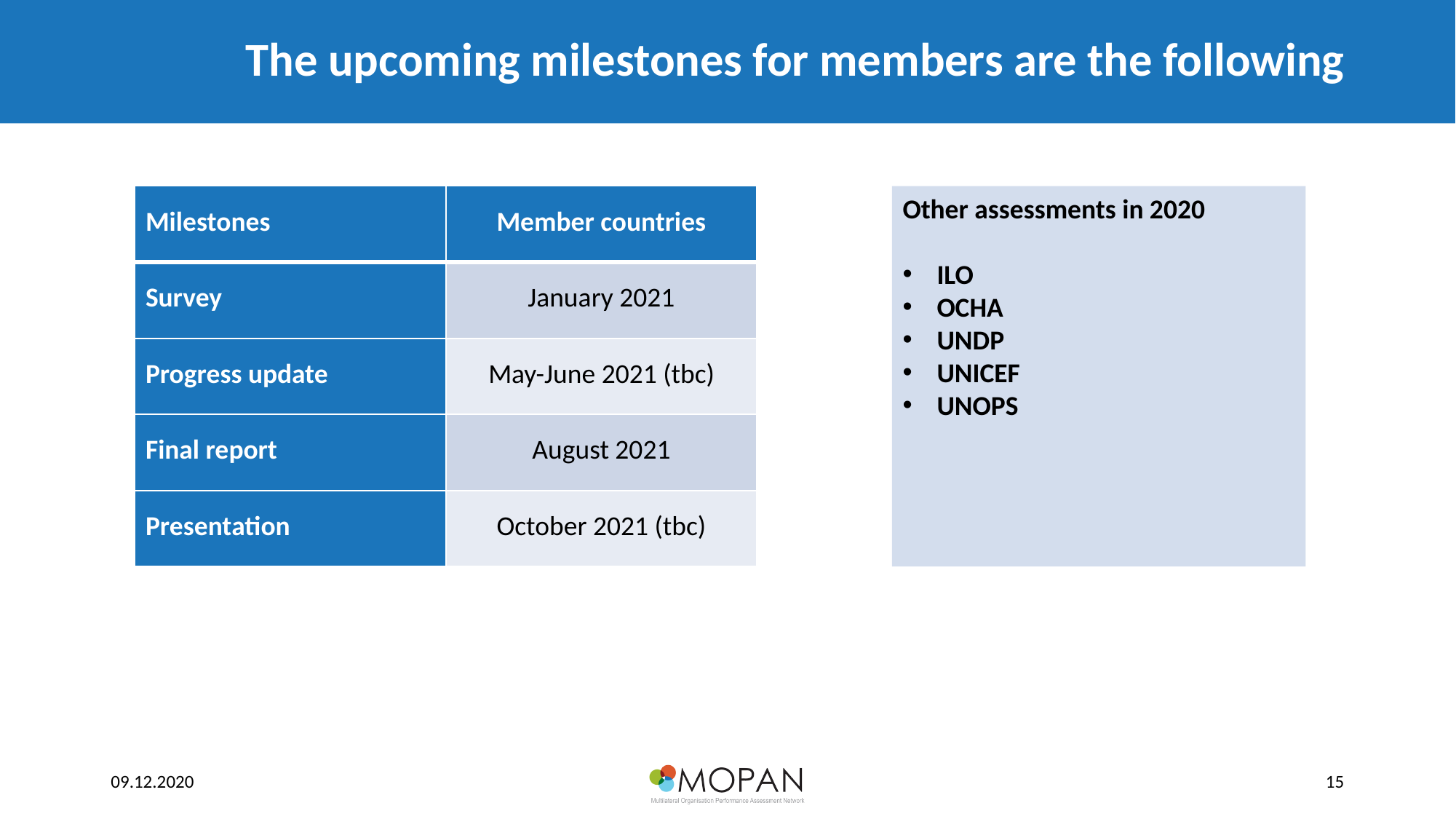

# The upcoming milestones for members are the following
| Milestones | Member countries |
| --- | --- |
| Survey | January 2021 |
| Progress update | May-June 2021 (tbc) |
| Final report | August 2021 |
| Presentation | October 2021 (tbc) |
Other assessments in 2020

ILO
OCHA
UNDP
UNICEF
UNOPS
09.12.2020
15